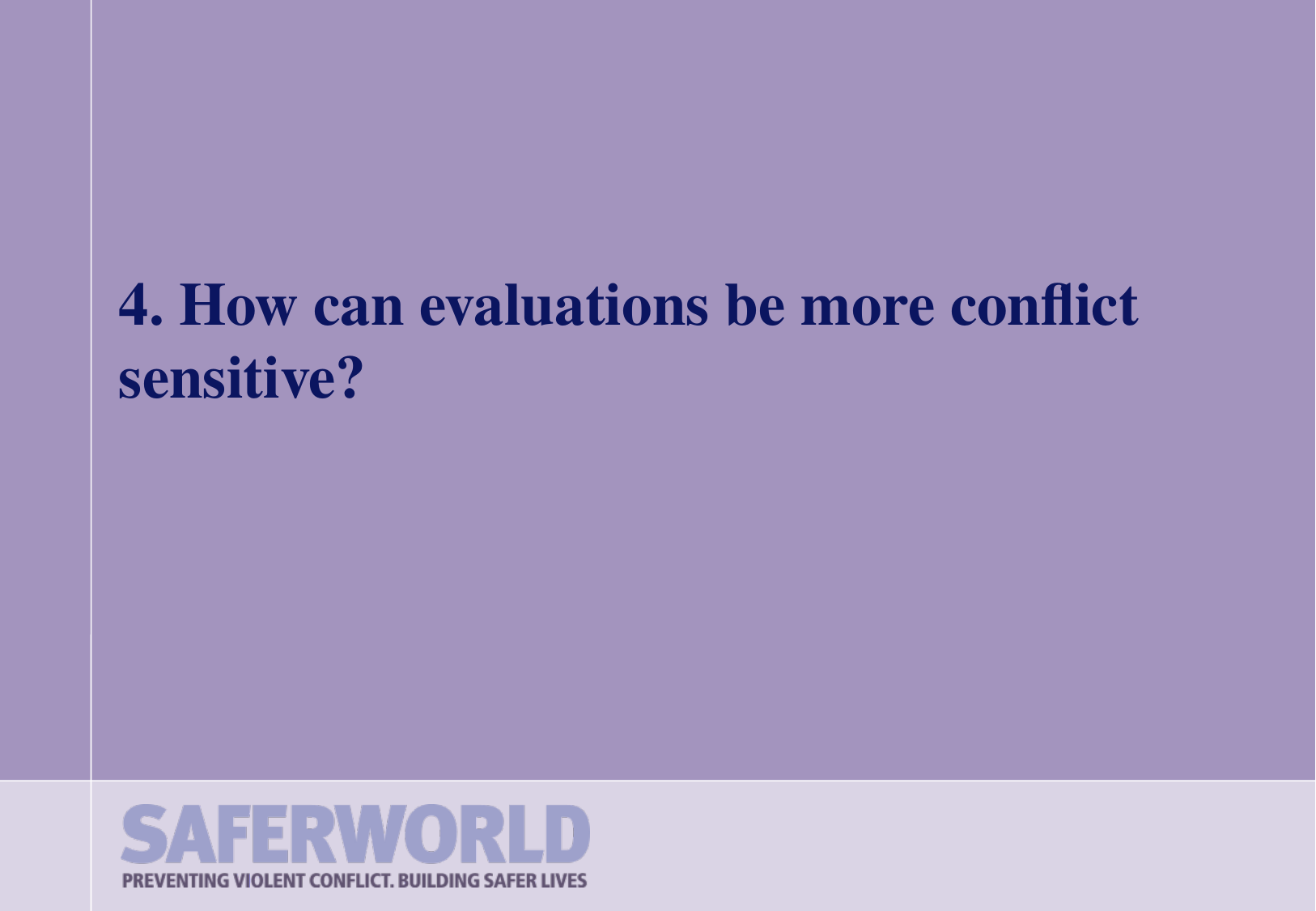

4. How can evaluations be more conflict sensitive?